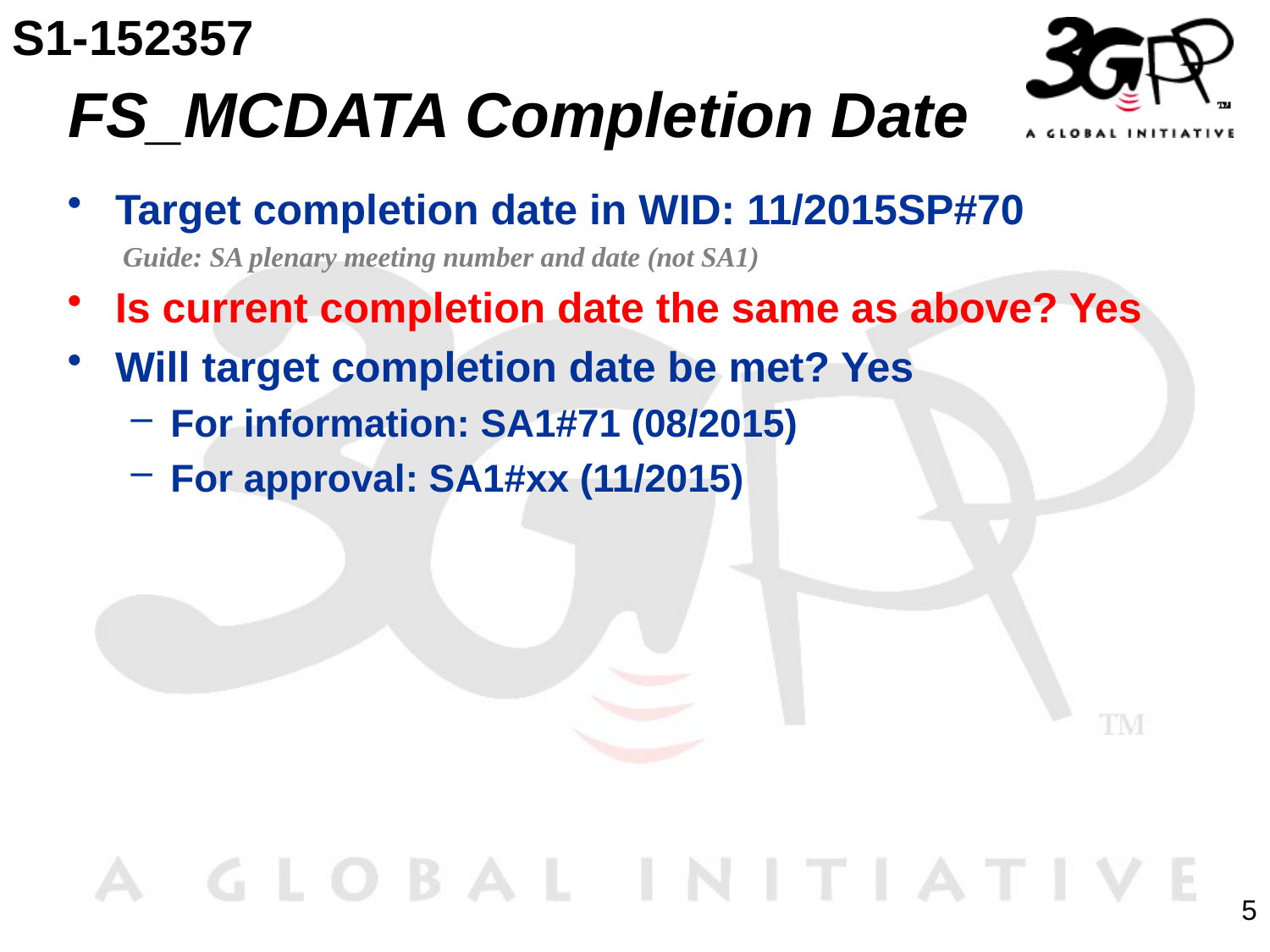

S1-152357
# FS_MCDATA Completion Date
Target completion date in WID: 11/2015SP#70
Guide: SA plenary meeting number and date (not SA1)
Is current completion date the same as above? Yes
Will target completion date be met? Yes
For information: SA1#71 (08/2015)
For approval: SA1#xx (11/2015)

5